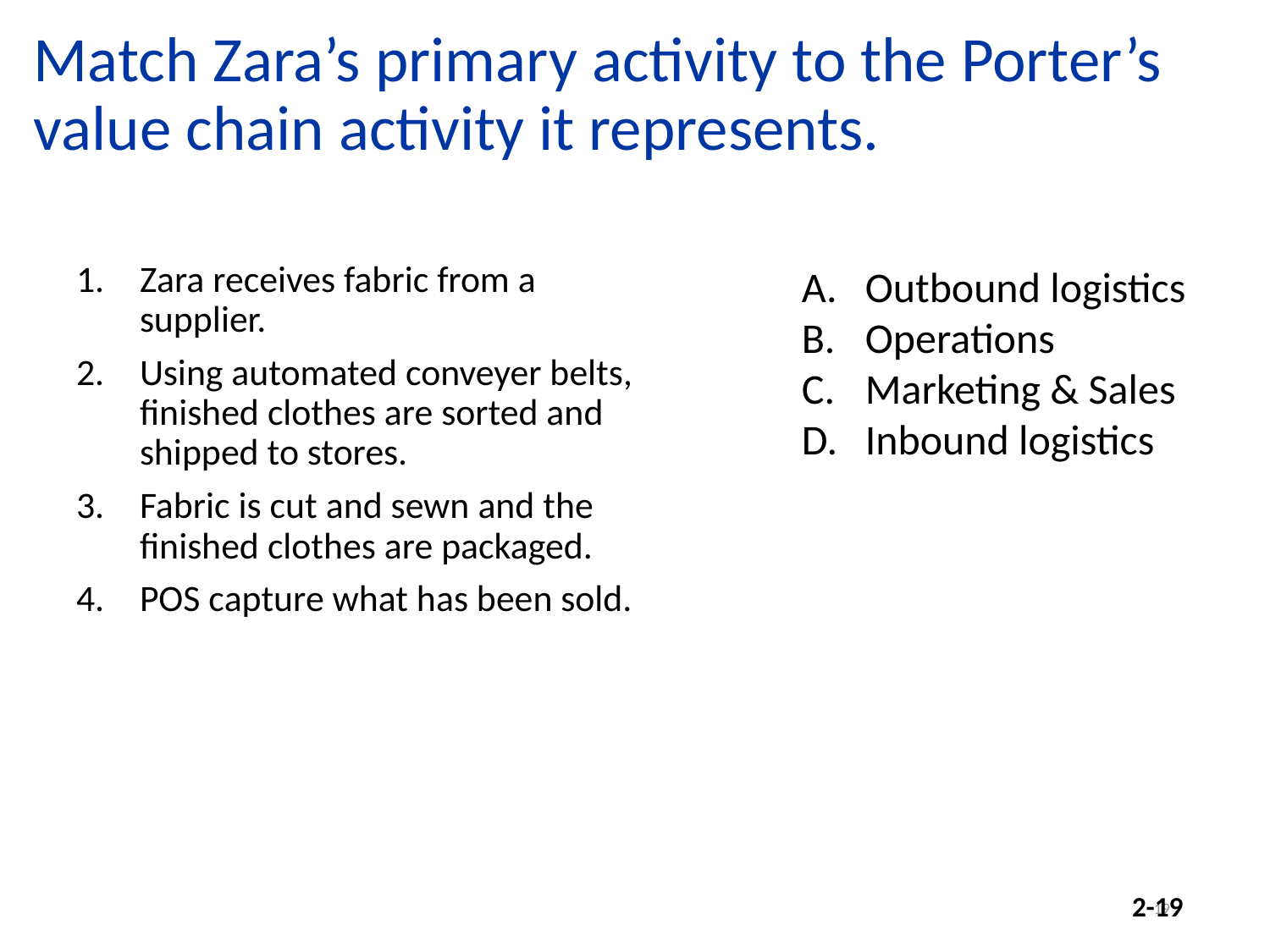

# Match Zara’s primary activity to the Porter’s value chain activity it represents.
Zara receives fabric from a supplier.
Using automated conveyer belts, finished clothes are sorted and shipped to stores.
Fabric is cut and sewn and the finished clothes are packaged.
POS capture what has been sold.

Outbound logistics
Operations
Marketing & Sales
Inbound logistics

19